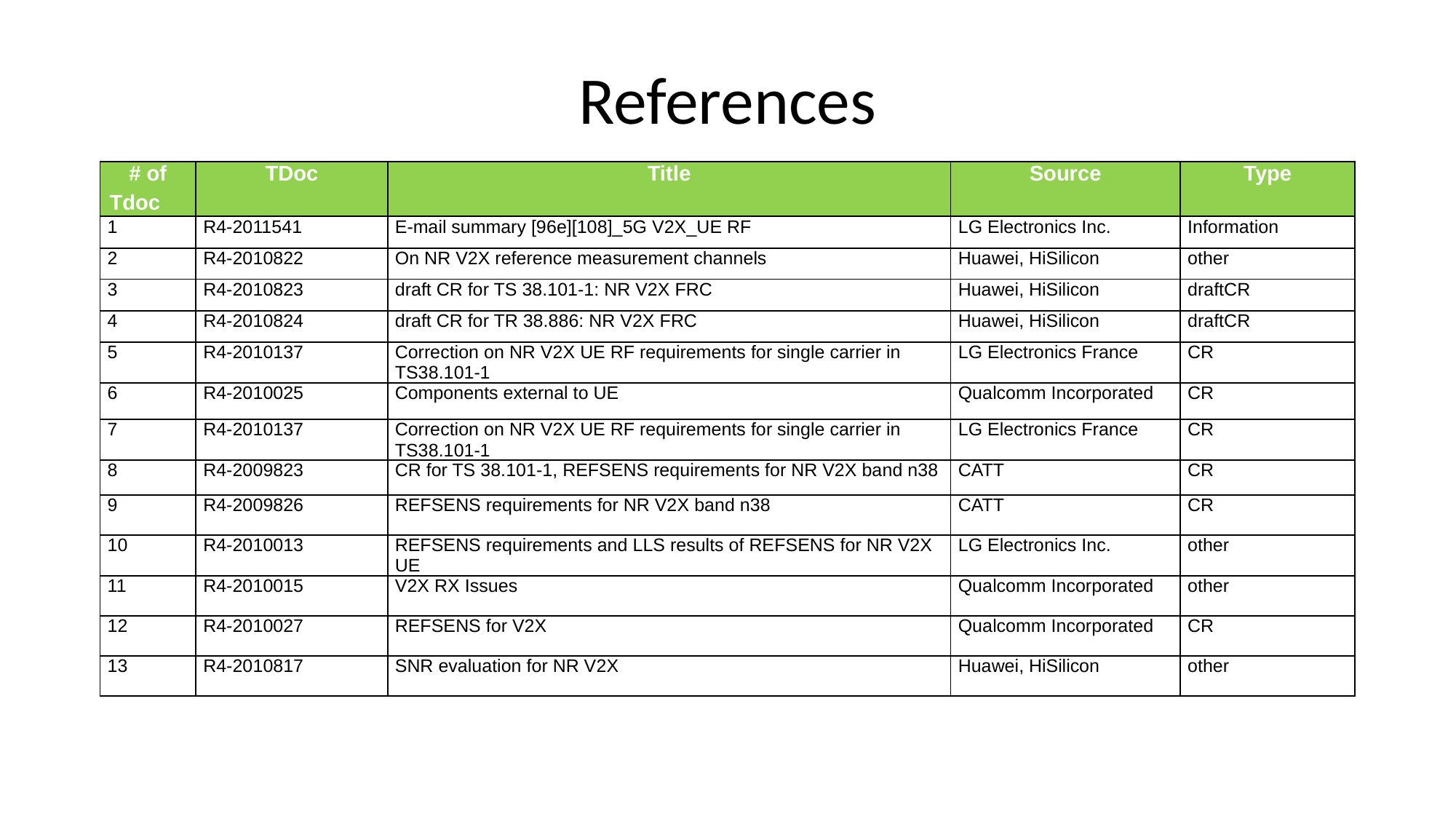

# References
| # of Tdoc | TDoc | Title | Source | Type |
| --- | --- | --- | --- | --- |
| 1 | R4-2011541 | E-mail summary [96e][108]\_5G V2X\_UE RF | LG Electronics Inc. | Information |
| 2 | R4-2010822 | On NR V2X reference measurement channels | Huawei, HiSilicon | other |
| 3 | R4-2010823 | draft CR for TS 38.101-1: NR V2X FRC | Huawei, HiSilicon | draftCR |
| 4 | R4-2010824 | draft CR for TR 38.886: NR V2X FRC | Huawei, HiSilicon | draftCR |
| 5 | R4-2010137 | Correction on NR V2X UE RF requirements for single carrier in TS38.101-1 | LG Electronics France | CR |
| 6 | R4-2010025 | Components external to UE | Qualcomm Incorporated | CR |
| 7 | R4-2010137 | Correction on NR V2X UE RF requirements for single carrier in TS38.101-1 | LG Electronics France | CR |
| 8 | R4-2009823 | CR for TS 38.101-1, REFSENS requirements for NR V2X band n38 | CATT | CR |
| 9 | R4-2009826 | REFSENS requirements for NR V2X band n38 | CATT | CR |
| 10 | R4-2010013 | REFSENS requirements and LLS results of REFSENS for NR V2X UE | LG Electronics Inc. | other |
| 11 | R4-2010015 | V2X RX Issues | Qualcomm Incorporated | other |
| 12 | R4-2010027 | REFSENS for V2X | Qualcomm Incorporated | CR |
| 13 | R4-2010817 | SNR evaluation for NR V2X | Huawei, HiSilicon | other |